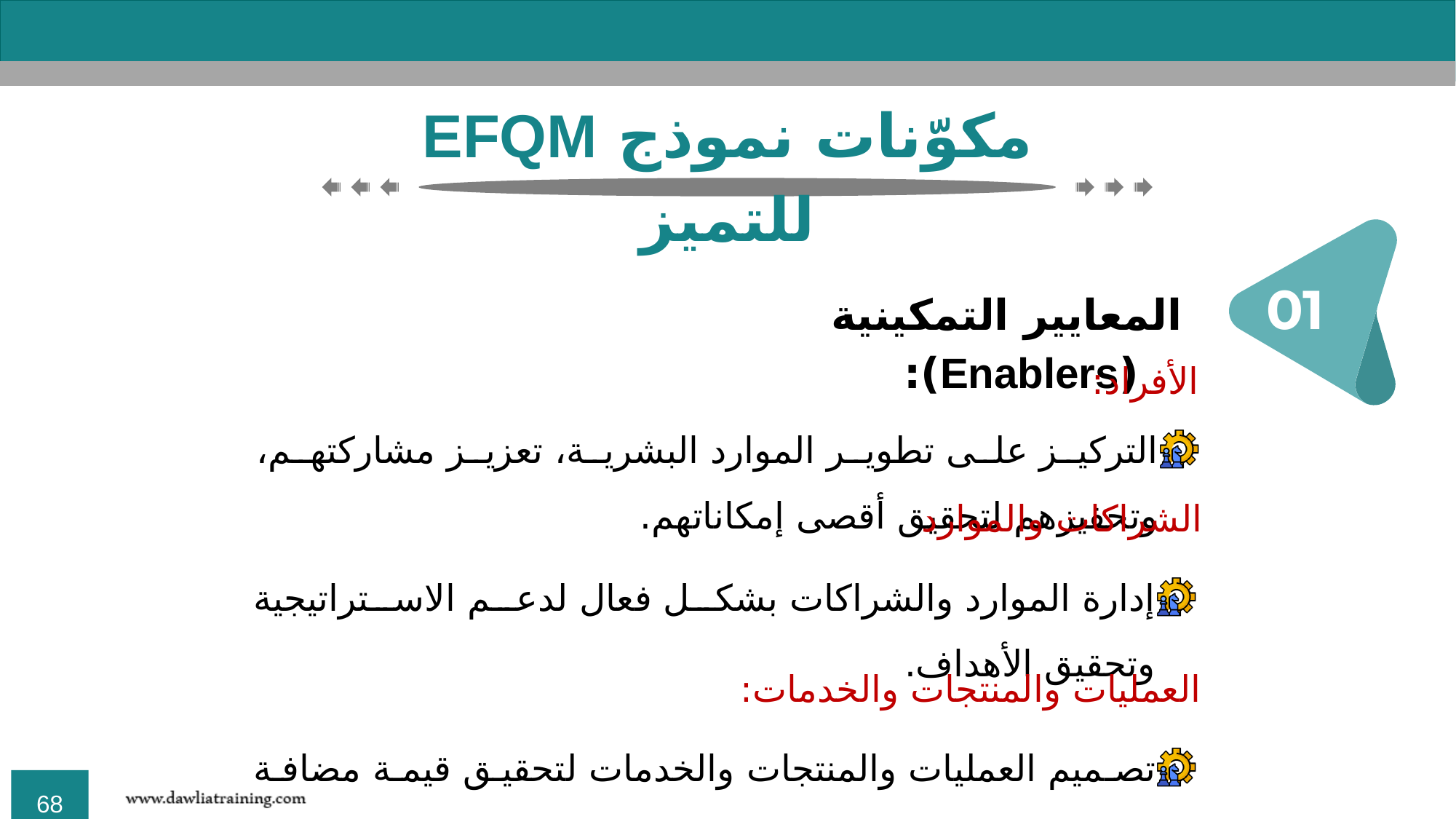

مكوّنات نموذج EFQM للتميز

01
المعايير التمكينية (Enablers):
الأفراد:
التركيز على تطوير الموارد البشرية، تعزيز مشاركتهم، وتحفيزهم لتحقيق أقصى إمكاناتهم.
الشراكات والموارد
إدارة الموارد والشراكات بشكل فعال لدعم الاستراتيجية وتحقيق الأهداف.
العمليات والمنتجات والخدمات:
تصميم العمليات والمنتجات والخدمات لتحقيق قيمة مضافة للعملاء وتحقيق الكفاءة التشغيلية.